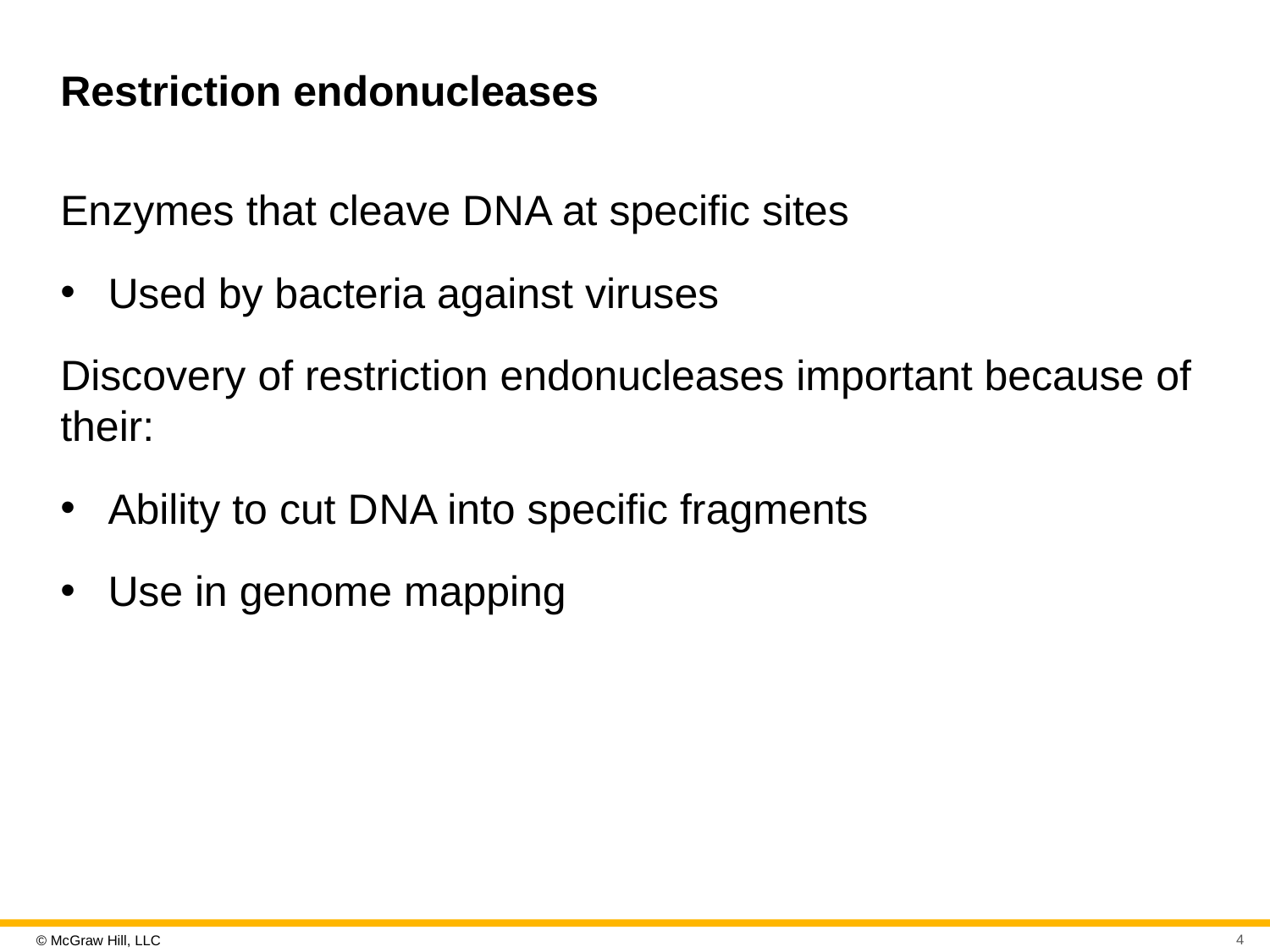

# Restriction endonucleases
Enzymes that cleave D N A at specific sites
Used by bacteria against viruses
Discovery of restriction endonucleases important because of their:
Ability to cut D N A into specific fragments
Use in genome mapping
4